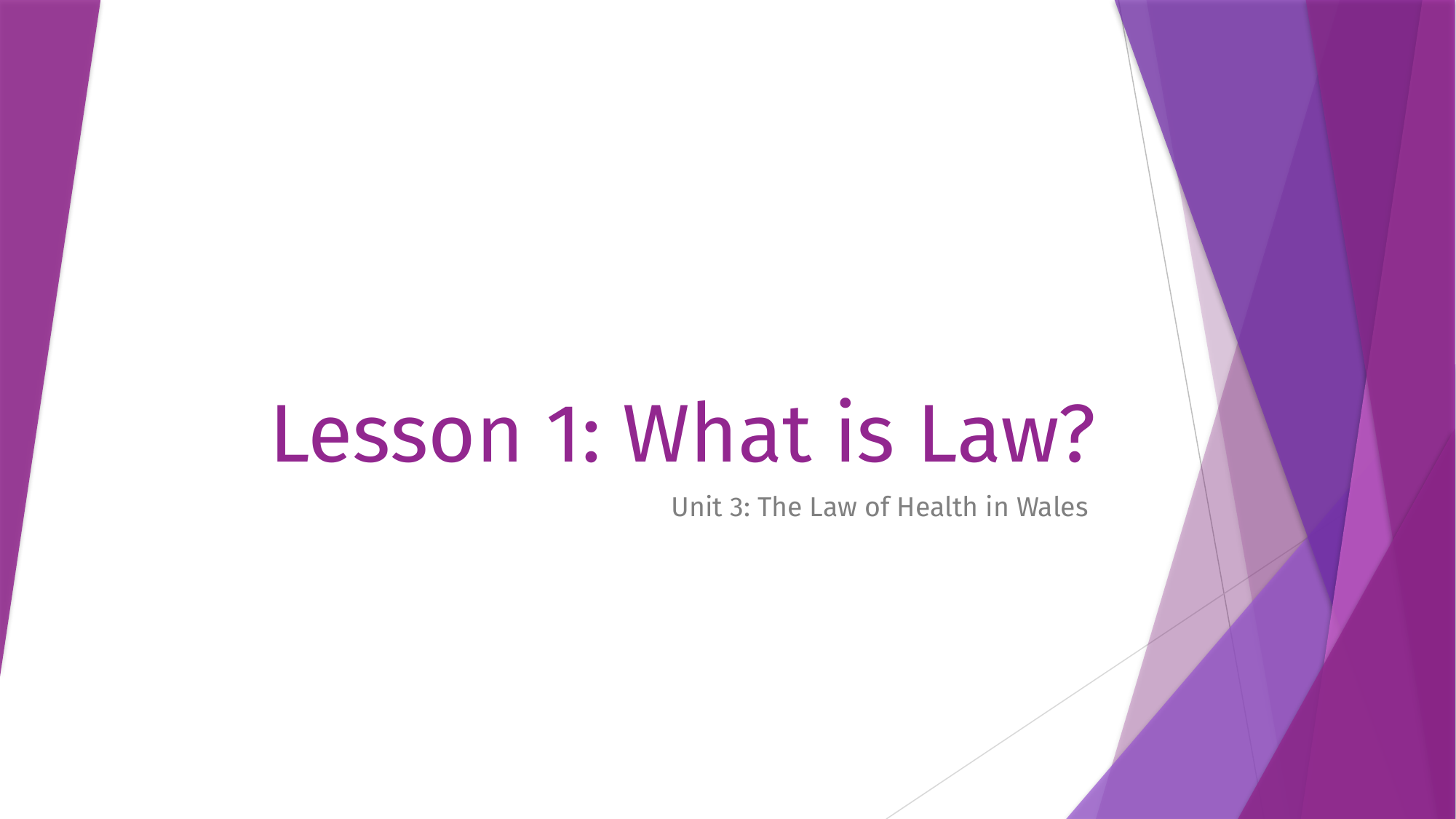

# Lesson 1: What is Law?
Unit 3: The Law of Health in Wales